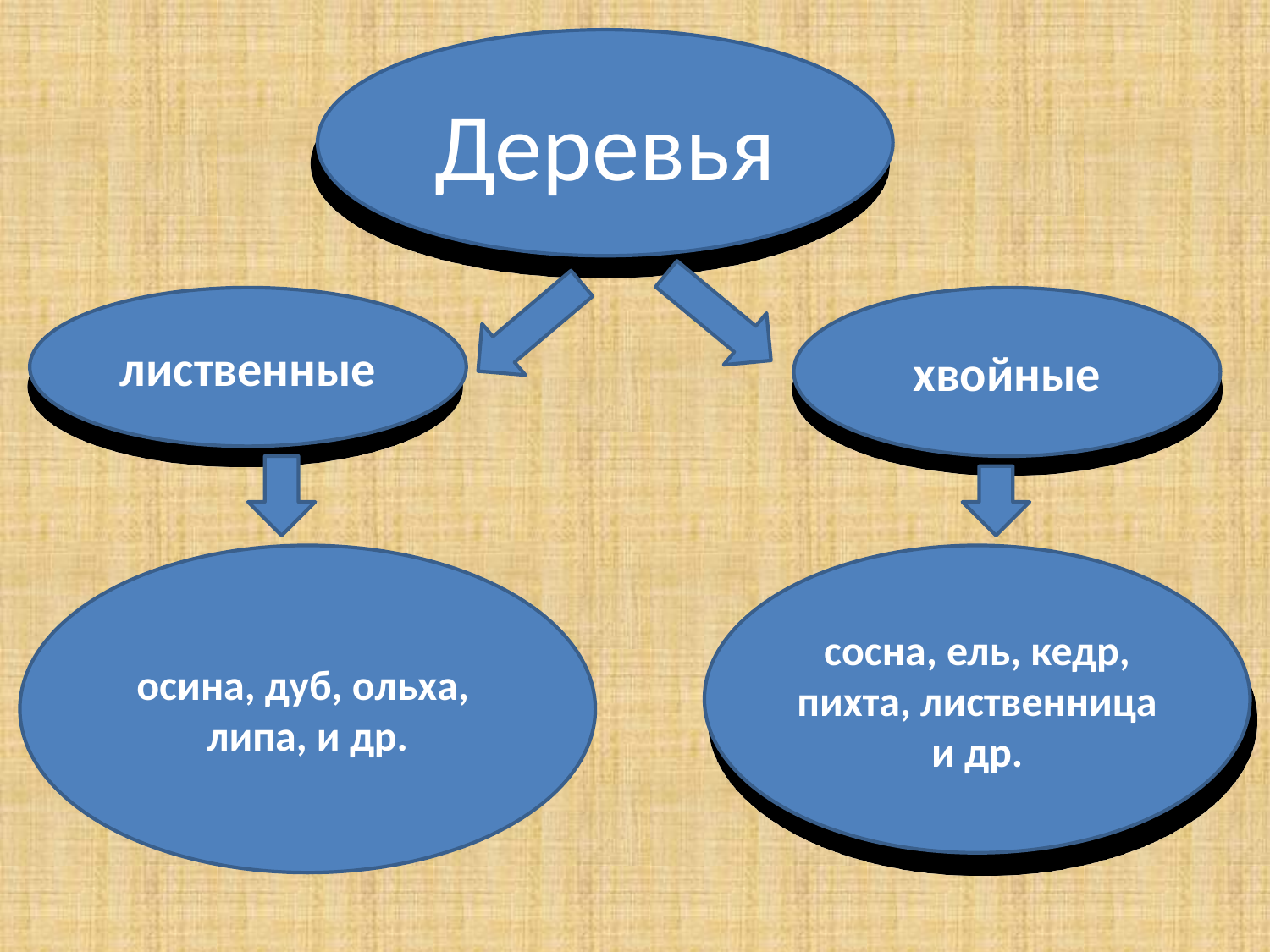

Деревья

лиственные
хвойные

осина, дуб, ольха,
липа, и др.
сосна, ель, кедр,
пихта, лиственница и др.